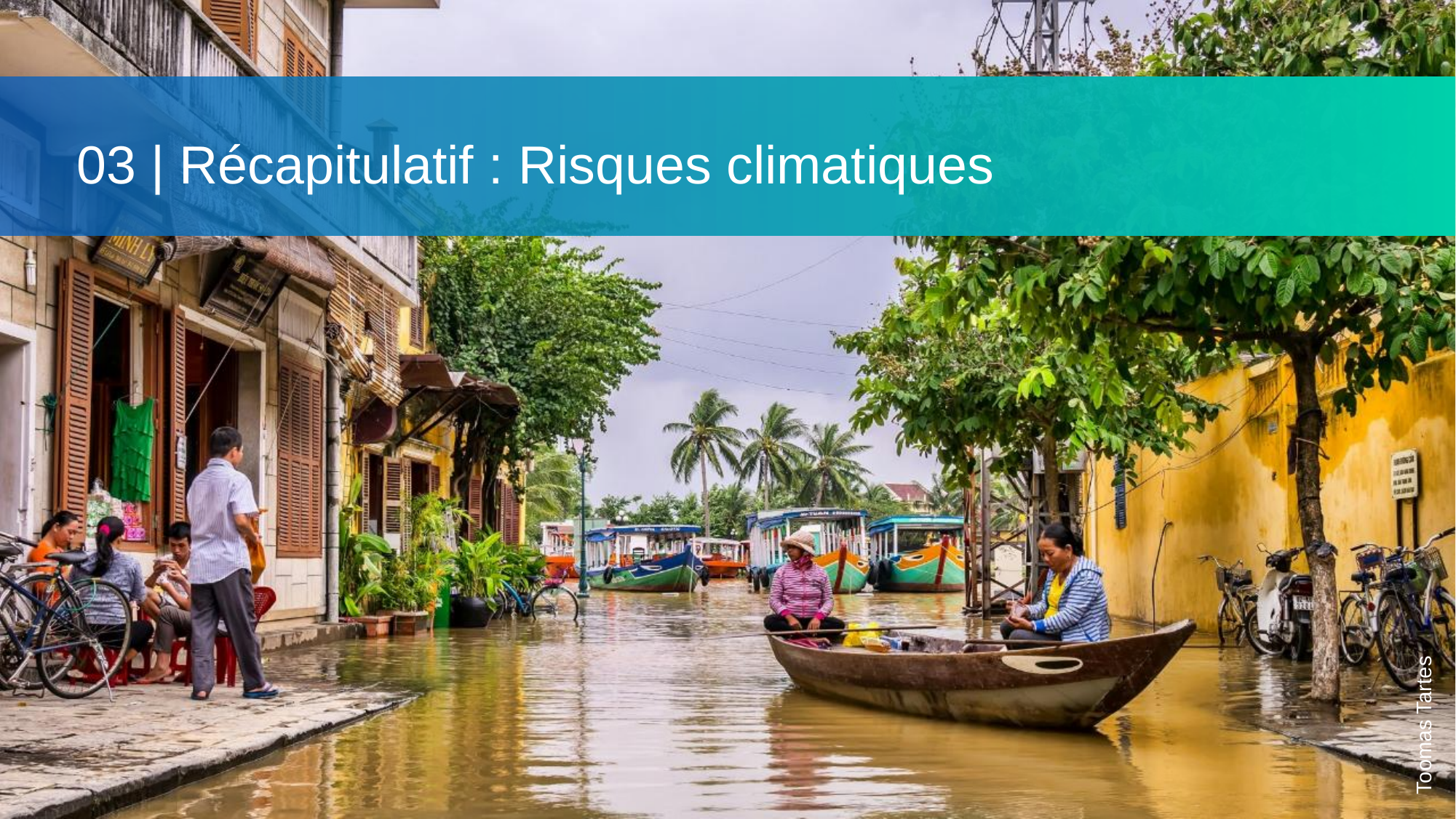

03 | Récapitulatif : Risques climatiques
Toomas Tartes